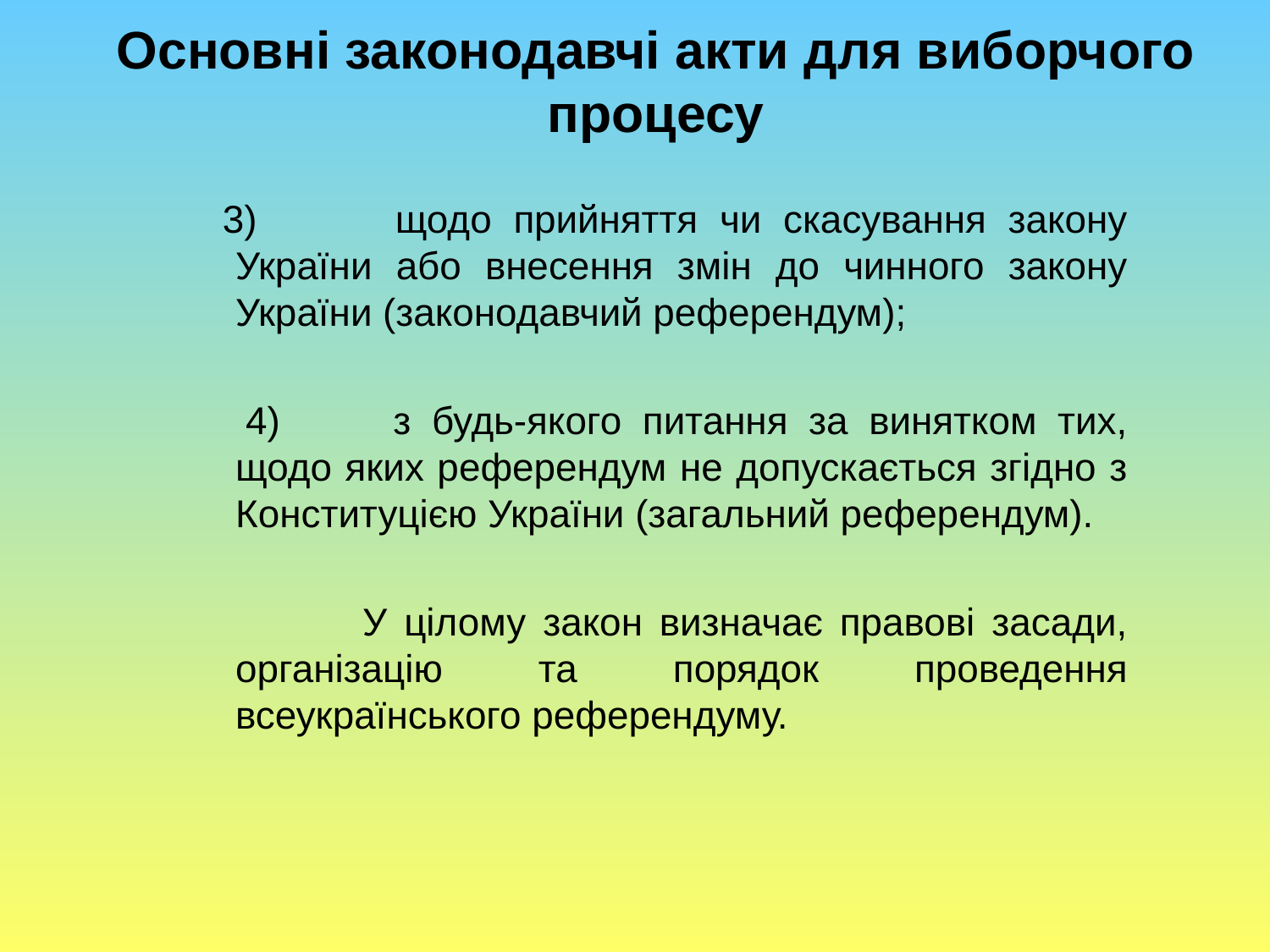

# Основні законодавчі акти для виборчого процесу

 3)	 щодо прийняття чи скасування закону України або внесення змін до чинного закону України (законодавчий референдум);

  4) 	з будь-якого питання за винятком тих, щодо яких референдум не допускається згідно з Конституцією України (загальний референдум).

		У цілому закон визначає правові засади, організацію та порядок проведення всеукраїнського референдуму.